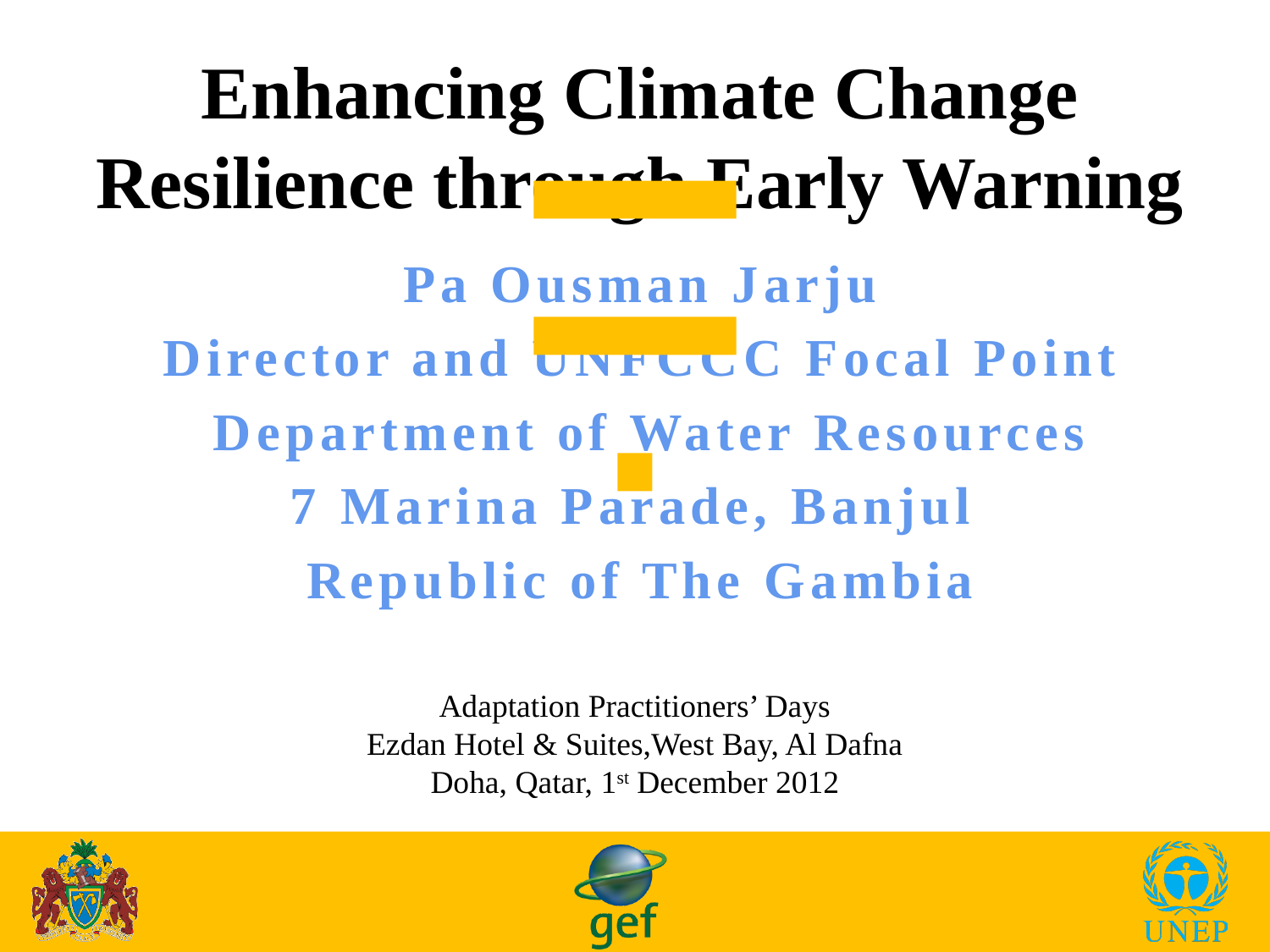

# Enhancing Climate Change Resilience through Early Warning

Pa Ousman Jarju
Director and UNFCCC Focal Point
 Department of Water Resources
7 Marina Parade, Banjul
Republic of The Gambia

Adaptation Practitioners’ Days
Ezdan Hotel & Suites,West Bay, Al Dafna
Doha, Qatar, 1st December 2012